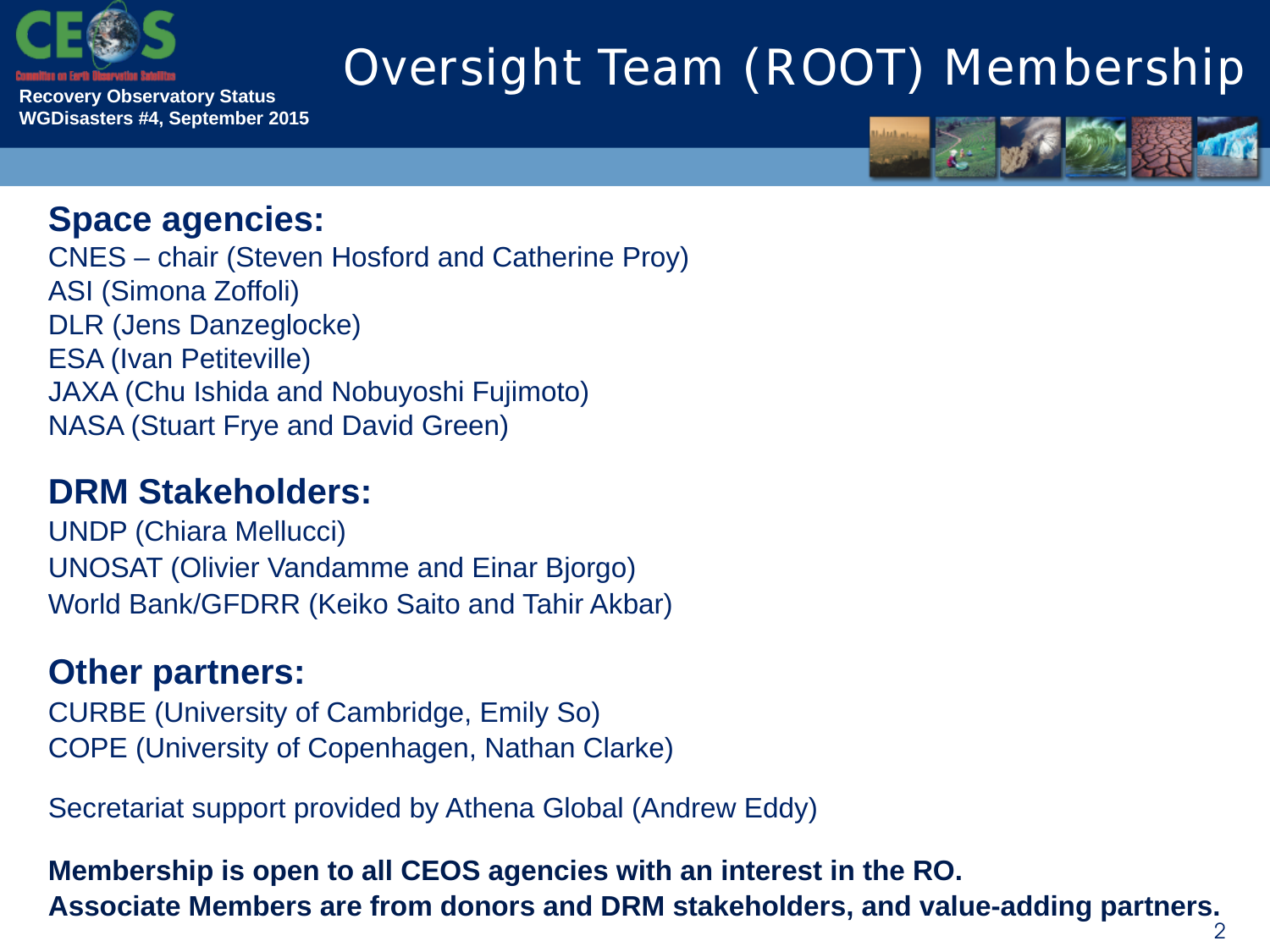

Oversight Team (ROOT) Membership
Space agencies:
CNES – chair (Steven Hosford and Catherine Proy)
ASI (Simona Zoffoli)
DLR (Jens Danzeglocke)
ESA (Ivan Petiteville)
JAXA (Chu Ishida and Nobuyoshi Fujimoto)
NASA (Stuart Frye and David Green)

DRM Stakeholders:
UNDP (Chiara Mellucci)
UNOSAT (Olivier Vandamme and Einar Bjorgo)
World Bank/GFDRR (Keiko Saito and Tahir Akbar)

Other partners:
CURBE (University of Cambridge, Emily So)
COPE (University of Copenhagen, Nathan Clarke)

Secretariat support provided by Athena Global (Andrew Eddy)

Membership is open to all CEOS agencies with an interest in the RO.
Associate Members are from donors and DRM stakeholders, and value-adding partners.

2